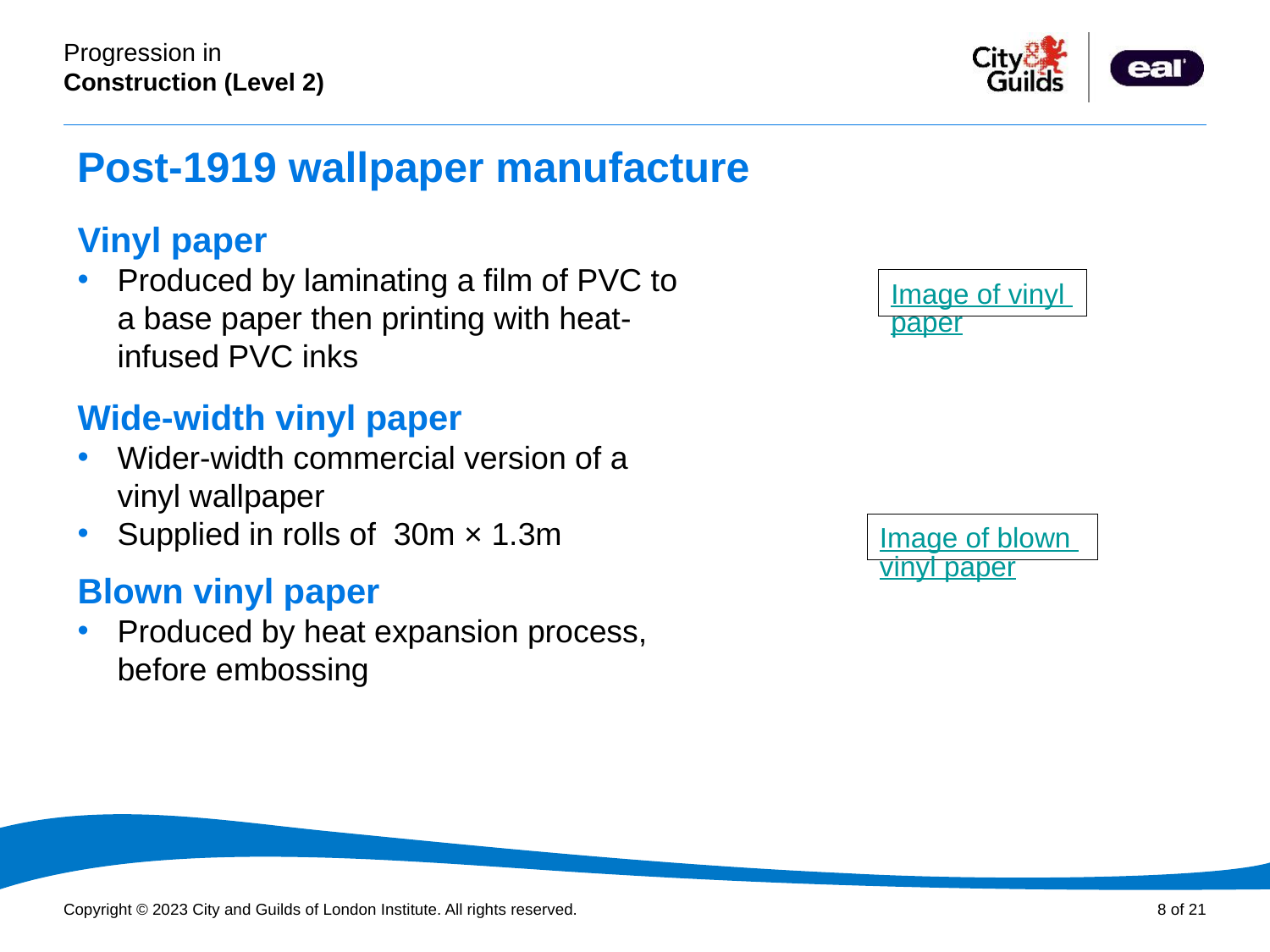

# Post-1919 wallpaper manufacture
Vinyl paper
Produced by laminating a film of PVC to a base paper then printing with heat-infused PVC inks

Wide-width vinyl paper
Wider-width commercial version of a vinyl wallpaper
Supplied in rolls of  30m × 1.3m

Blown vinyl paper
Produced by heat expansion process, before embossing

Image of vinyl paper
Image of blown vinyl paper